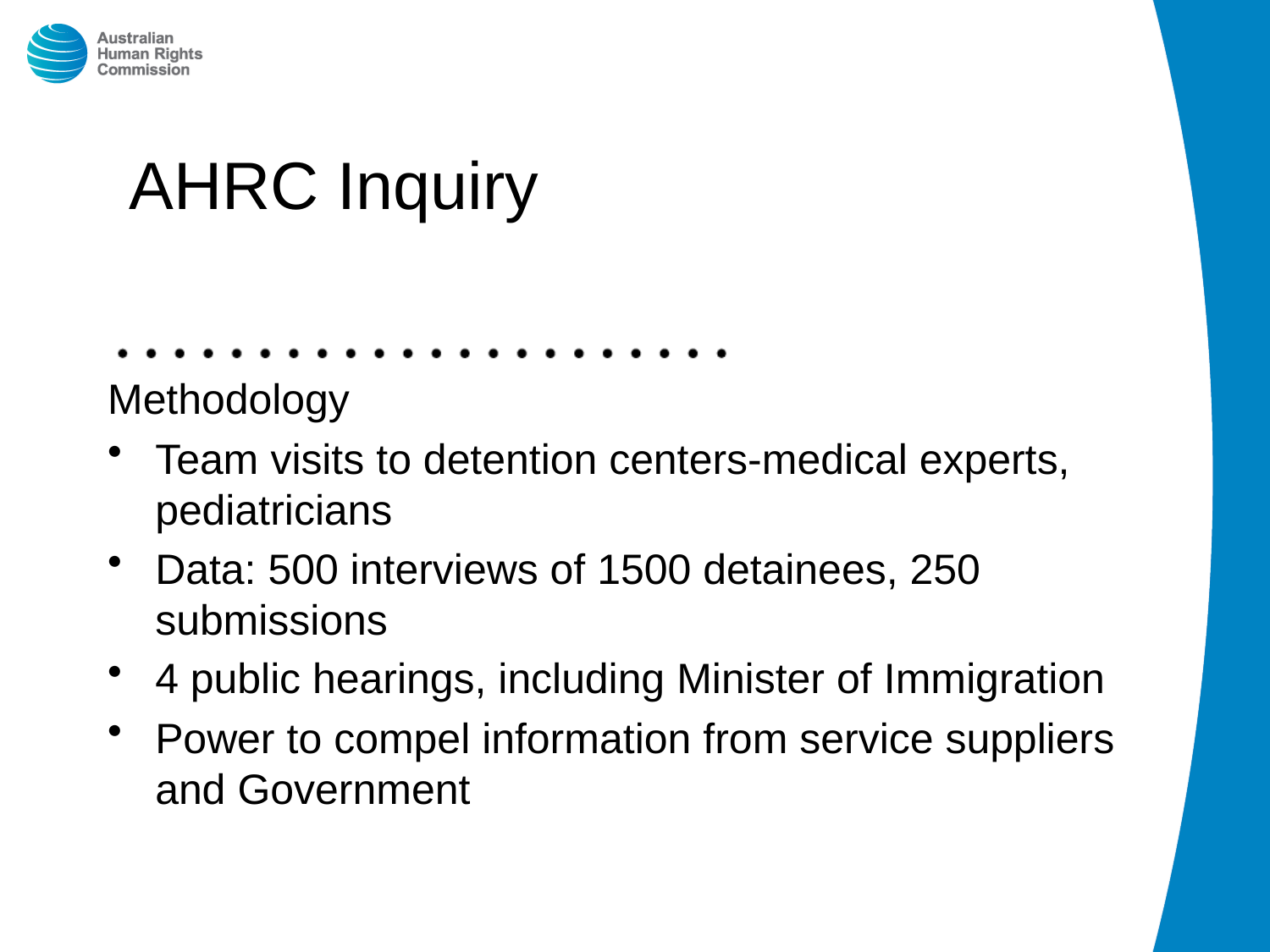

# AHRC Inquiry
Methodology
Team visits to detention centers-medical experts, pediatricians
Data: 500 interviews of 1500 detainees, 250 submissions
4 public hearings, including Minister of Immigration
Power to compel information from service suppliers and Government